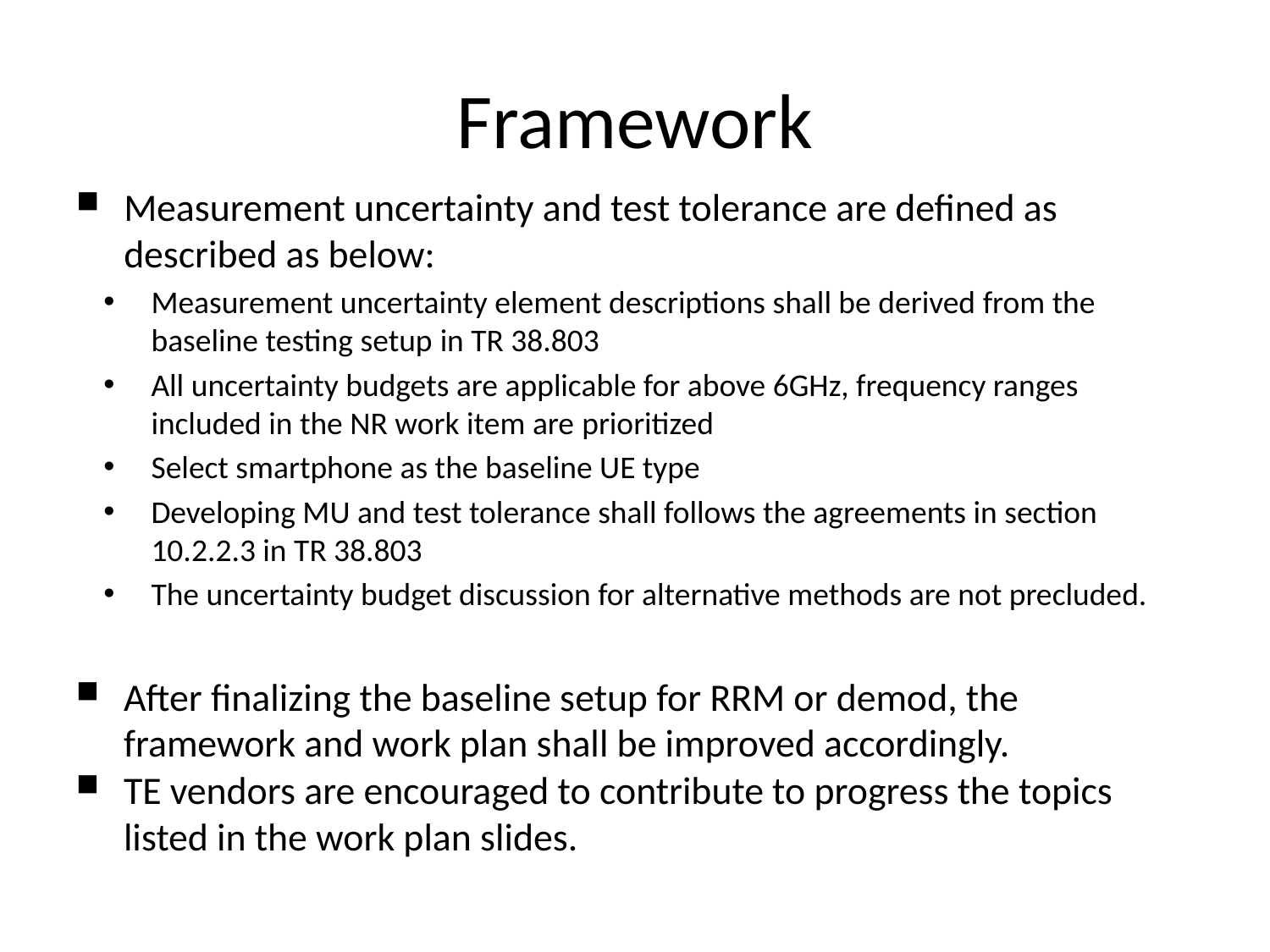

# Framework
Measurement uncertainty and test tolerance are defined as described as below:
Measurement uncertainty element descriptions shall be derived from the baseline testing setup in TR 38.803
All uncertainty budgets are applicable for above 6GHz, frequency ranges included in the NR work item are prioritized
Select smartphone as the baseline UE type
Developing MU and test tolerance shall follows the agreements in section 10.2.2.3 in TR 38.803
The uncertainty budget discussion for alternative methods are not precluded.

After finalizing the baseline setup for RRM or demod, the framework and work plan shall be improved accordingly.
TE vendors are encouraged to contribute to progress the topics listed in the work plan slides.